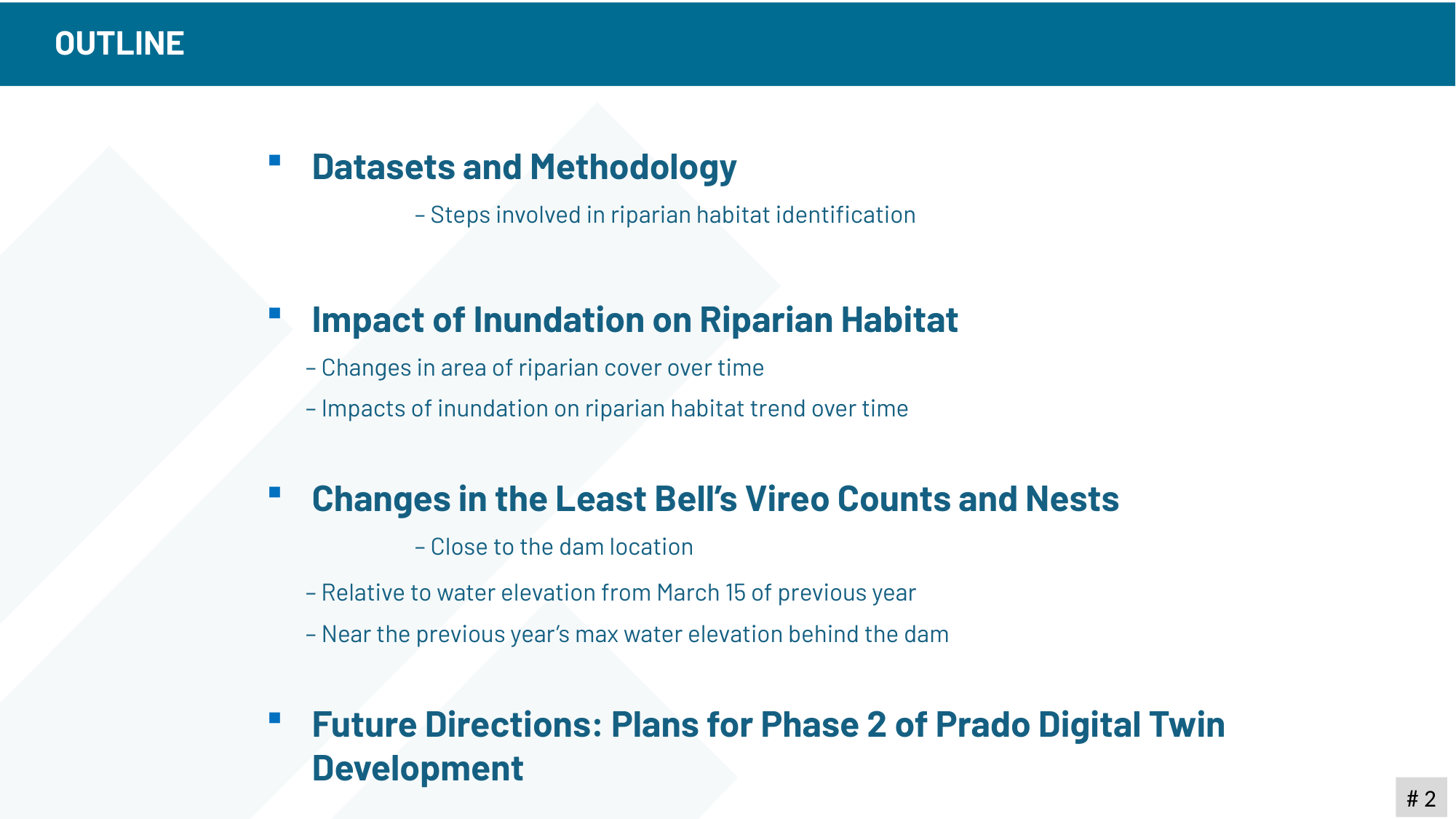

OUTLINE

Datasets and Methodology
        – Steps involved in riparian habitat identification

Impact of Inundation on Riparian Habitat
        – Changes in area of riparian cover over time
        – Impacts of inundation on riparian habitat trend over time

Changes in the Least Bell’s Vireo Counts and Nests
        – Close to the dam location
       – Relative to water elevation from March 15 of previous year
        – Near the previous year’s max water elevation behind the dam

Future Directions: Plans for Phase 2 of Prado Digital Twin Development
# 2